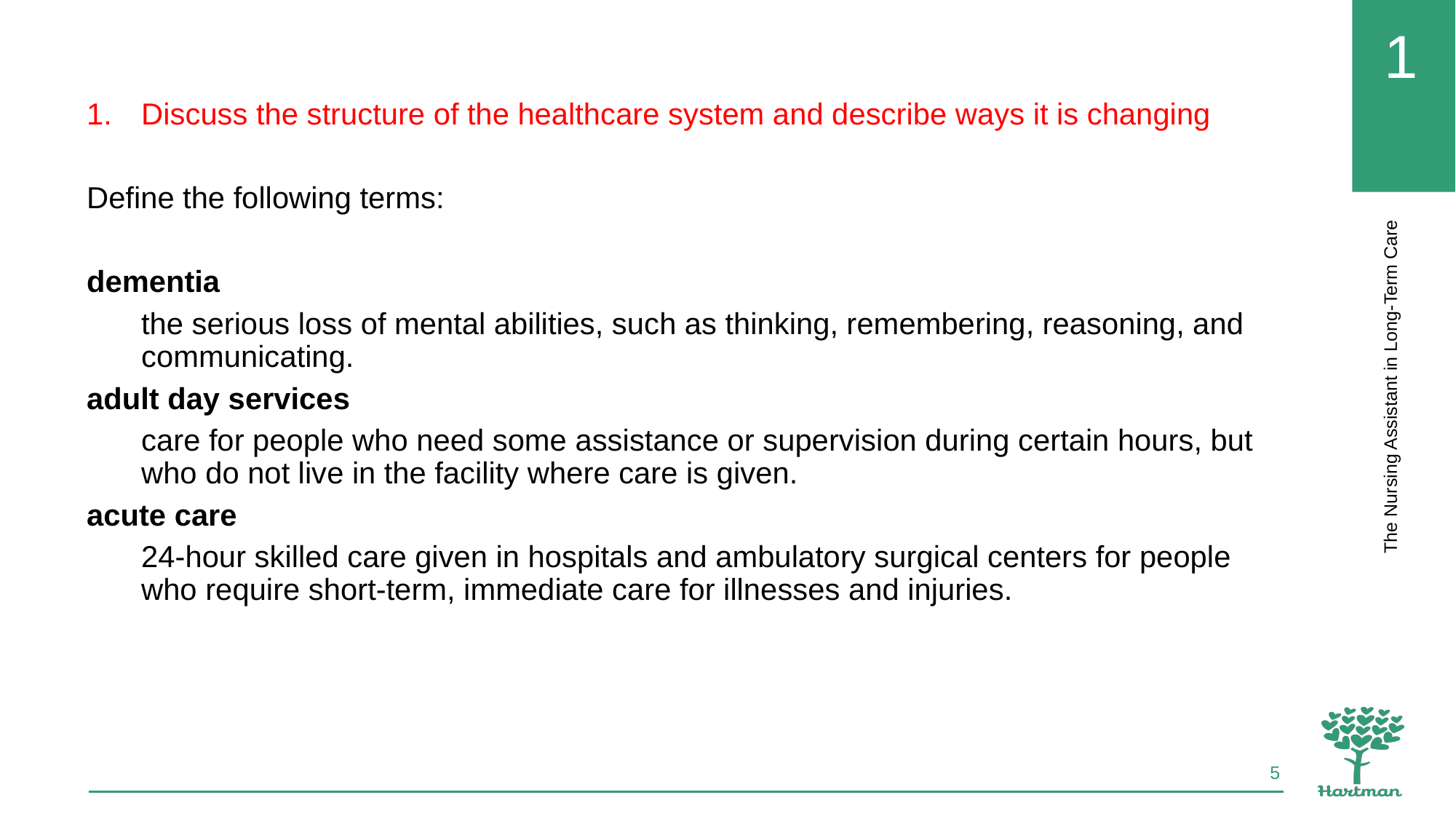

Discuss the structure of the healthcare system and describe ways it is changing

Define the following terms:

dementia
the serious loss of mental abilities, such as thinking, remembering, reasoning, and communicating.
adult day services
care for people who need some assistance or supervision during certain hours, but who do not live in the facility where care is given.
acute care
24-hour skilled care given in hospitals and ambulatory surgical centers for people who require short-term, immediate care for illnesses and injuries.

5